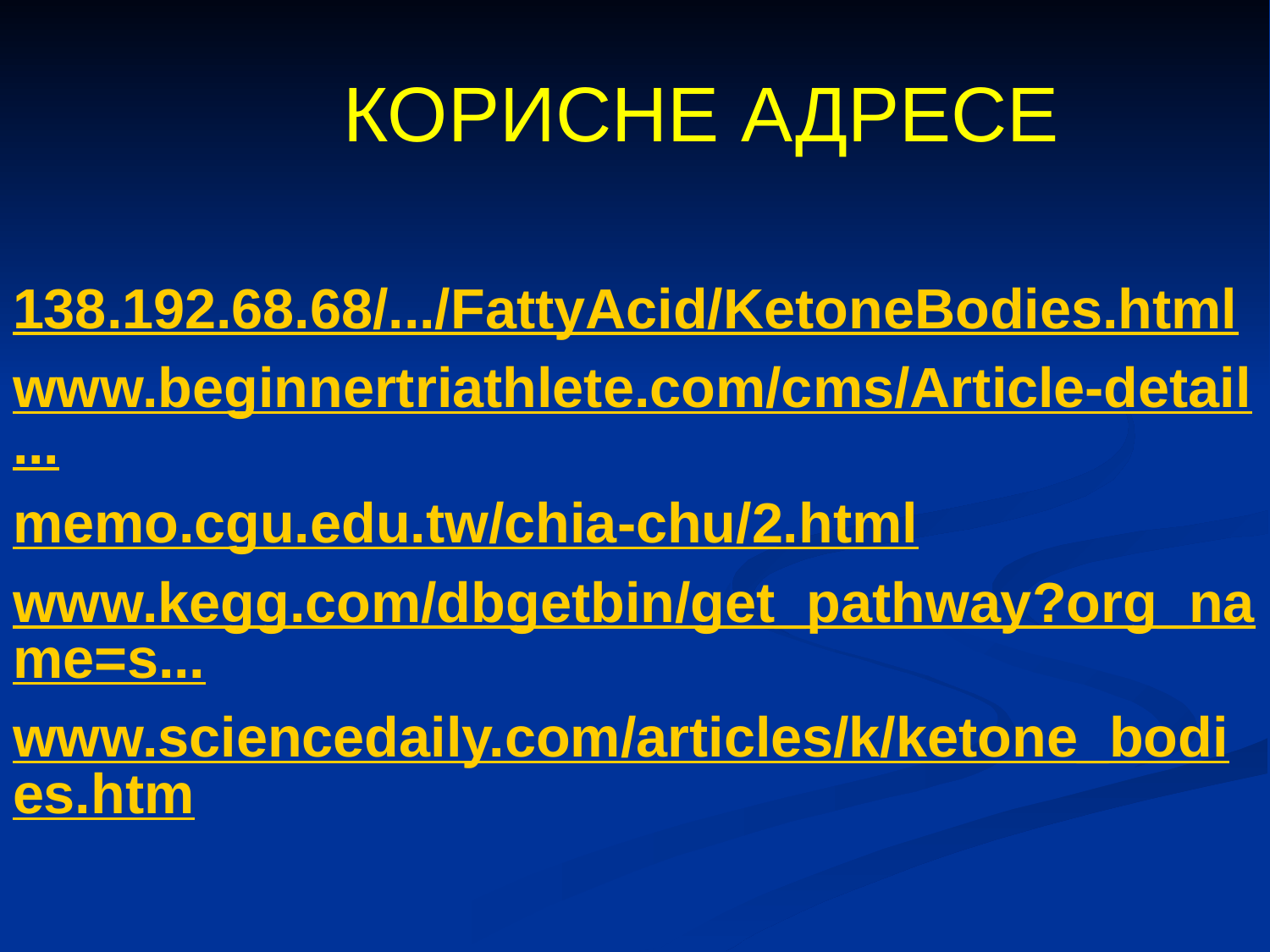

# КОРИСНЕ АДРЕСЕ
138.192.68.68/.../FattyAcid/KetoneBodies.html
www.beginnertriathlete.com/cms/Article-detail...
memo.cgu.edu.tw/chia-chu/2.html
www.kegg.com/dbgetbin/get_pathway?org_name=s...
www.sciencedaily.com/articles/k/ketone_bodies.htm